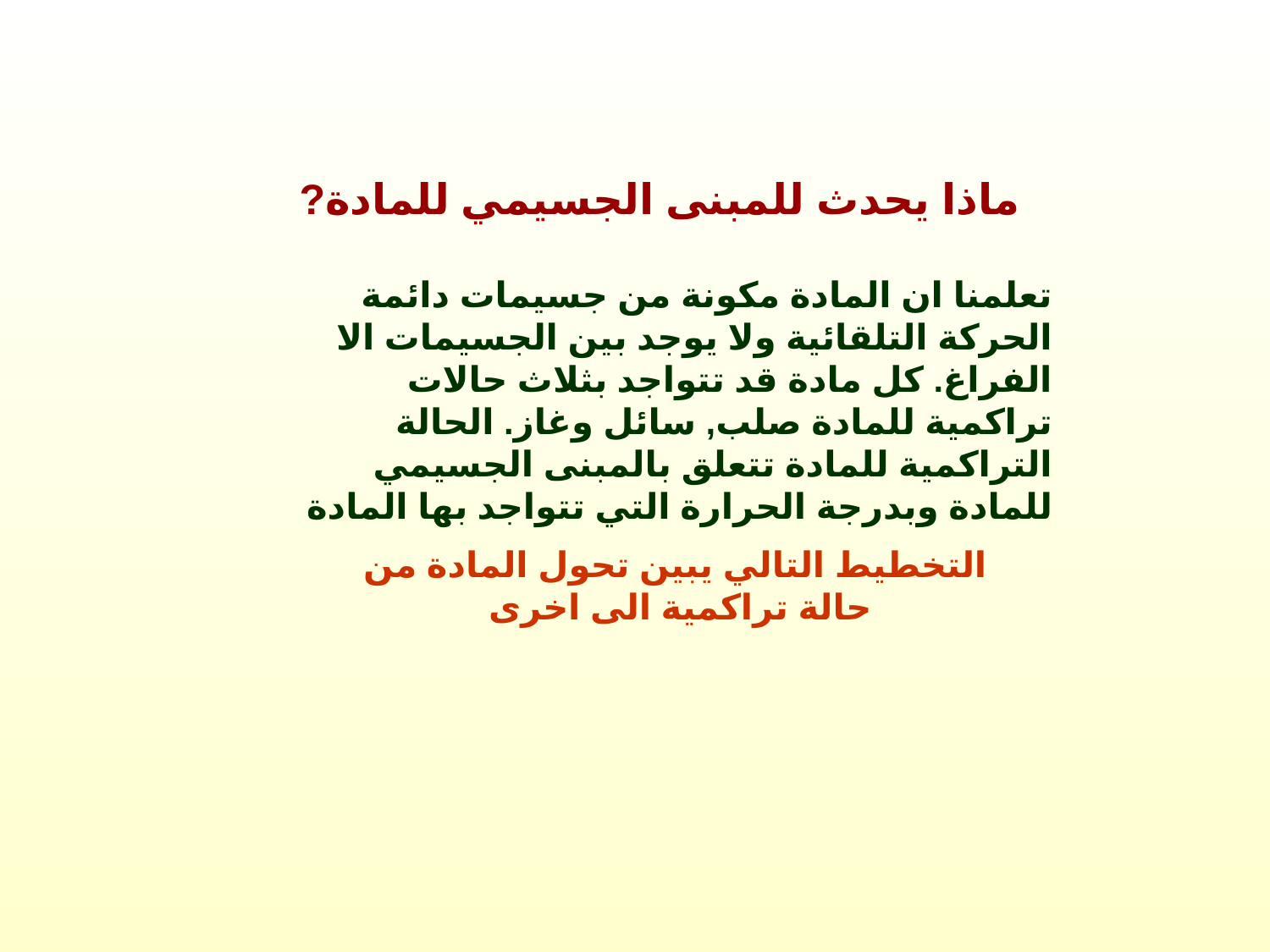

ماذا يحدث للمبنى الجسيمي للمادة?
تعلمنا ان المادة مكونة من جسيمات دائمة الحركة التلقائية ولا يوجد بين الجسيمات الا الفراغ. كل مادة قد تتواجد بثلاث حالات تراكمية للمادة صلب, سائل وغاز. الحالة التراكمية للمادة تتعلق بالمبنى الجسيمي للمادة وبدرجة الحرارة التي تتواجد بها المادة
التخطيط التالي يبين تحول المادة من حالة تراكمية الى اخرى